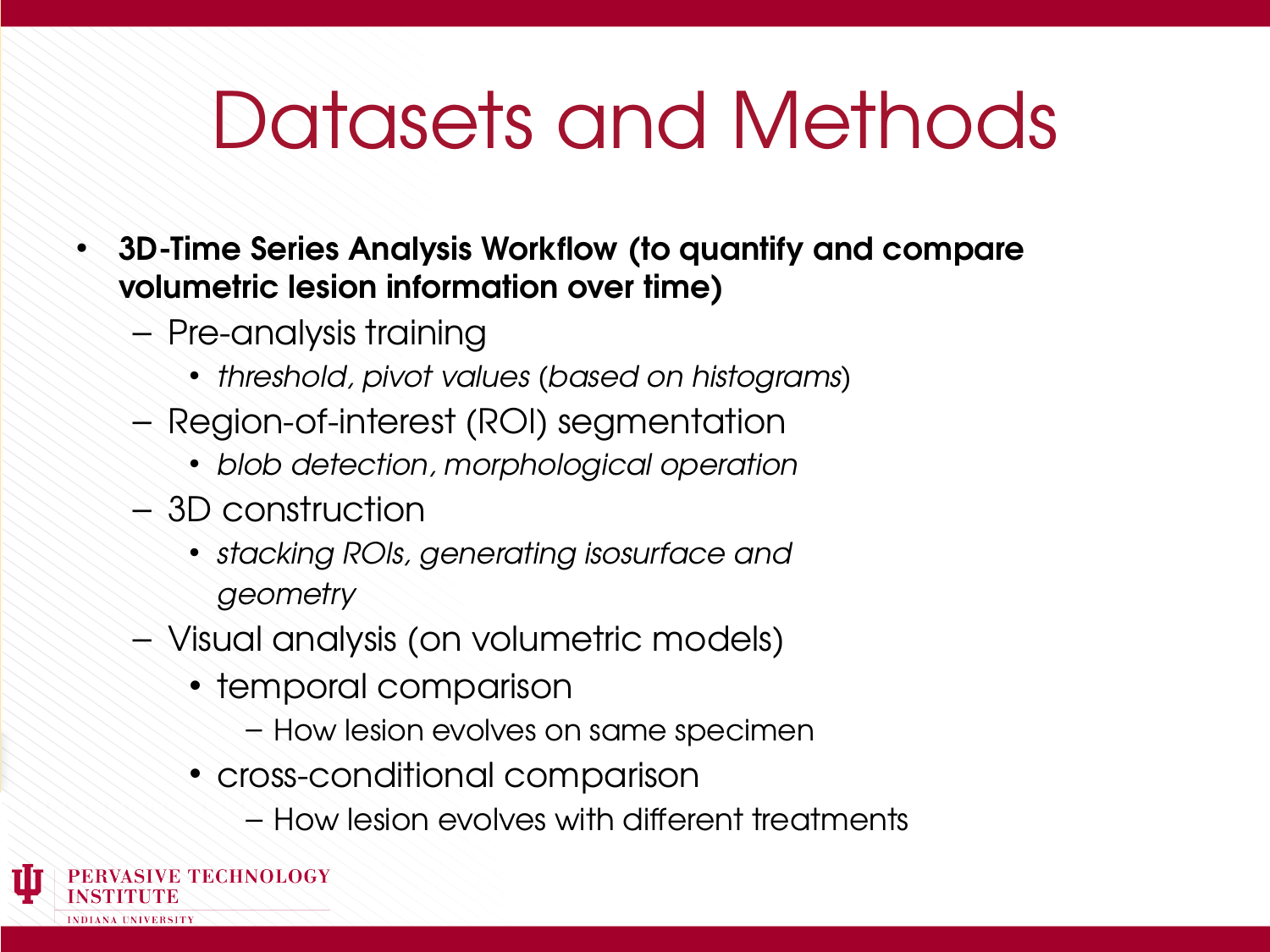

# Datasets and Methods
3D-Time Series Analysis Workflow (to quantify and compare volumetric lesion information over time)
Pre-analysis training
threshold, pivot values (based on histograms)
Region-of-interest (ROI) segmentation
blob detection, morphological operation
3D construction
stacking ROIs, generating isosurface and
	geometry
Visual analysis (on volumetric models)
temporal comparison
How lesion evolves on same specimen
cross-conditional comparison
How lesion evolves with different treatments